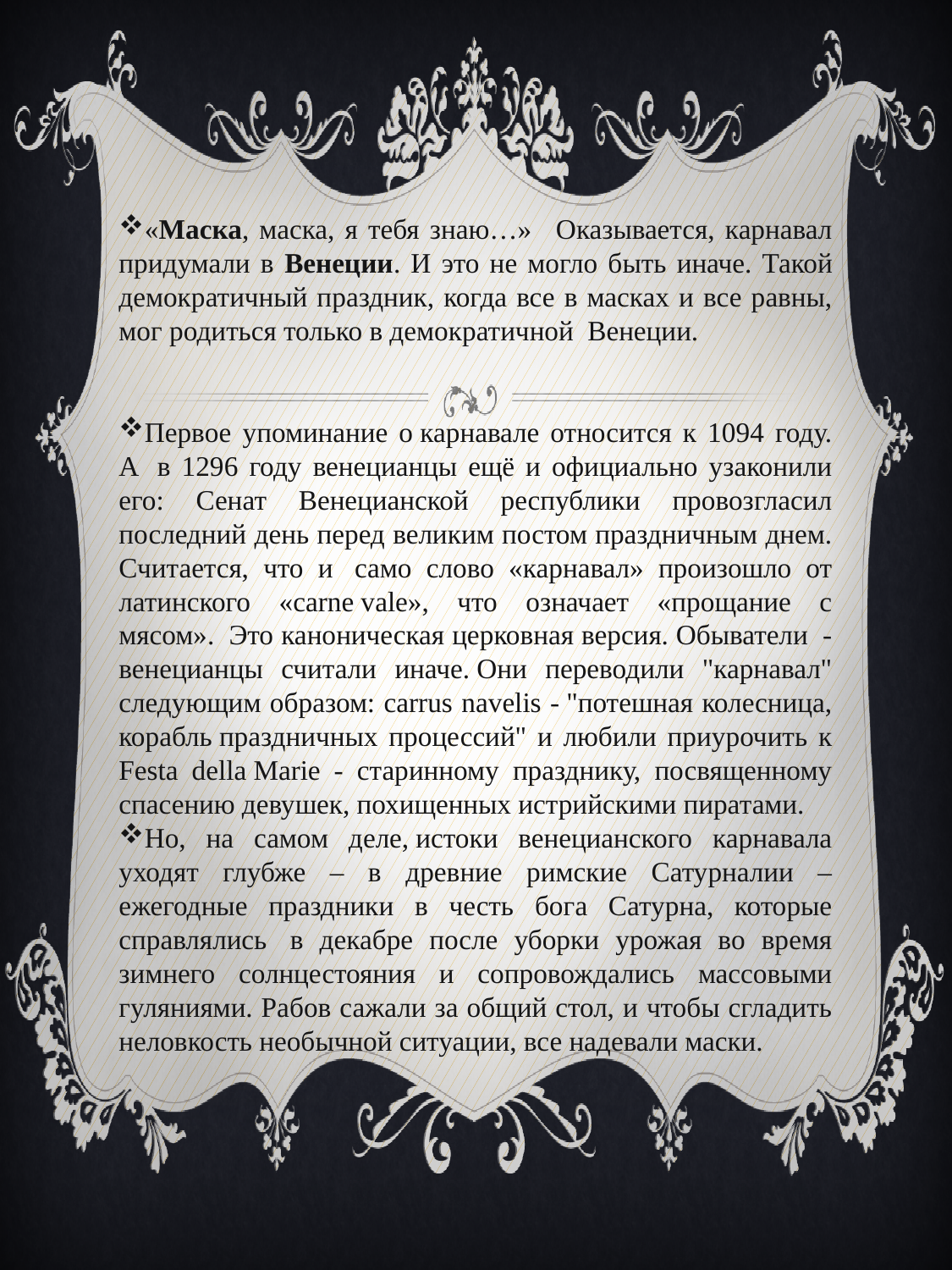

«Маска, маска, я тебя знаю…»   Оказывается, карнавал придумали в Венеции. И это не могло быть иначе. Такой демократичный праздник, когда все в масках и все равны, мог родиться только в демократичной  Венеции.

Первое упоминание о карнавале относится к 1094 году. А  в 1296 году венецианцы ещё и официально узаконили его: Сенат Венецианской республики провозгласил последний день перед великим постом праздничным днем. Считается, что и  само слово «карнавал» произошло от латинского «carne vale», что означает «прощание с мясом».  Это каноническая церковная версия. Обыватели  - венецианцы считали иначе. Они переводили "карнавал" следующим образом: carrus navelis - "потешная колесница, корабль праздничных процессий" и любили приурочить к Festa della Marie - старинному празднику, посвященному спасению девушек, похищенных истрийскими пиратами.
Но, на самом деле, истоки венецианского карнавала уходят глубже – в древние римские Сатурналии – ежегодные праздники в честь бога Сатурна, которые справлялись  в декабре после уборки урожая во время зимнего солнцестояния и сопровождались массовыми гуляниями. Рабов сажали за общий стол, и чтобы сгладить неловкость необычной ситуации, все надевали маски.

#